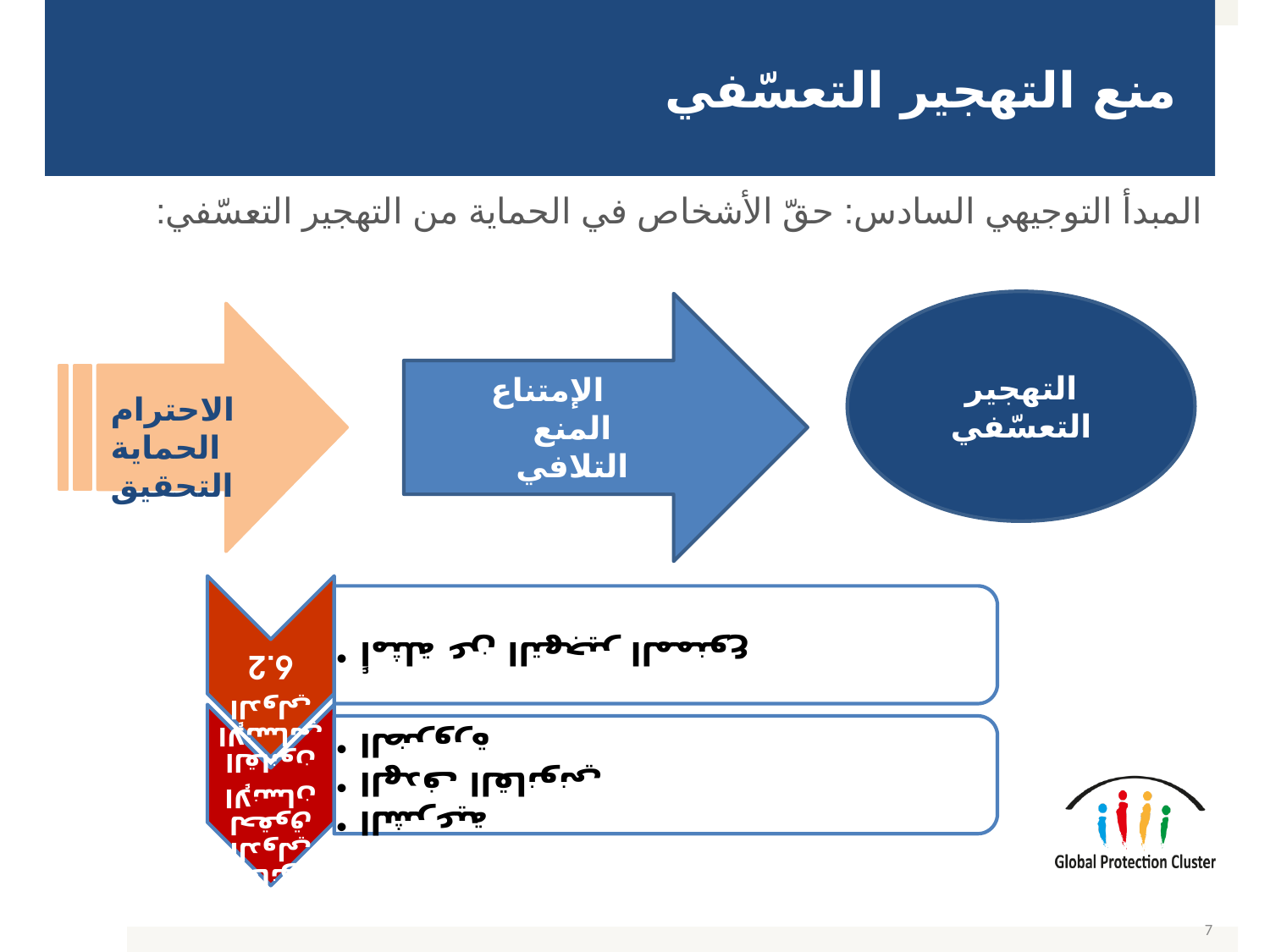

# منع التهجير التعسّفي
المبدأ التوجيهي السادس: حقّ الأشخاص في الحماية من التهجير التعسّفي:
التهجير التعسّفي
      الإمتناع
المنع
التلافي

الاحترام
الحماية
التحقيق
6.2
أمثلة عن التهجير الممنوع

القانون الدولي لحقوق الإنسان
القانون الإنساني الدولي

الشرعية
الهدف القانوني
الضرورة